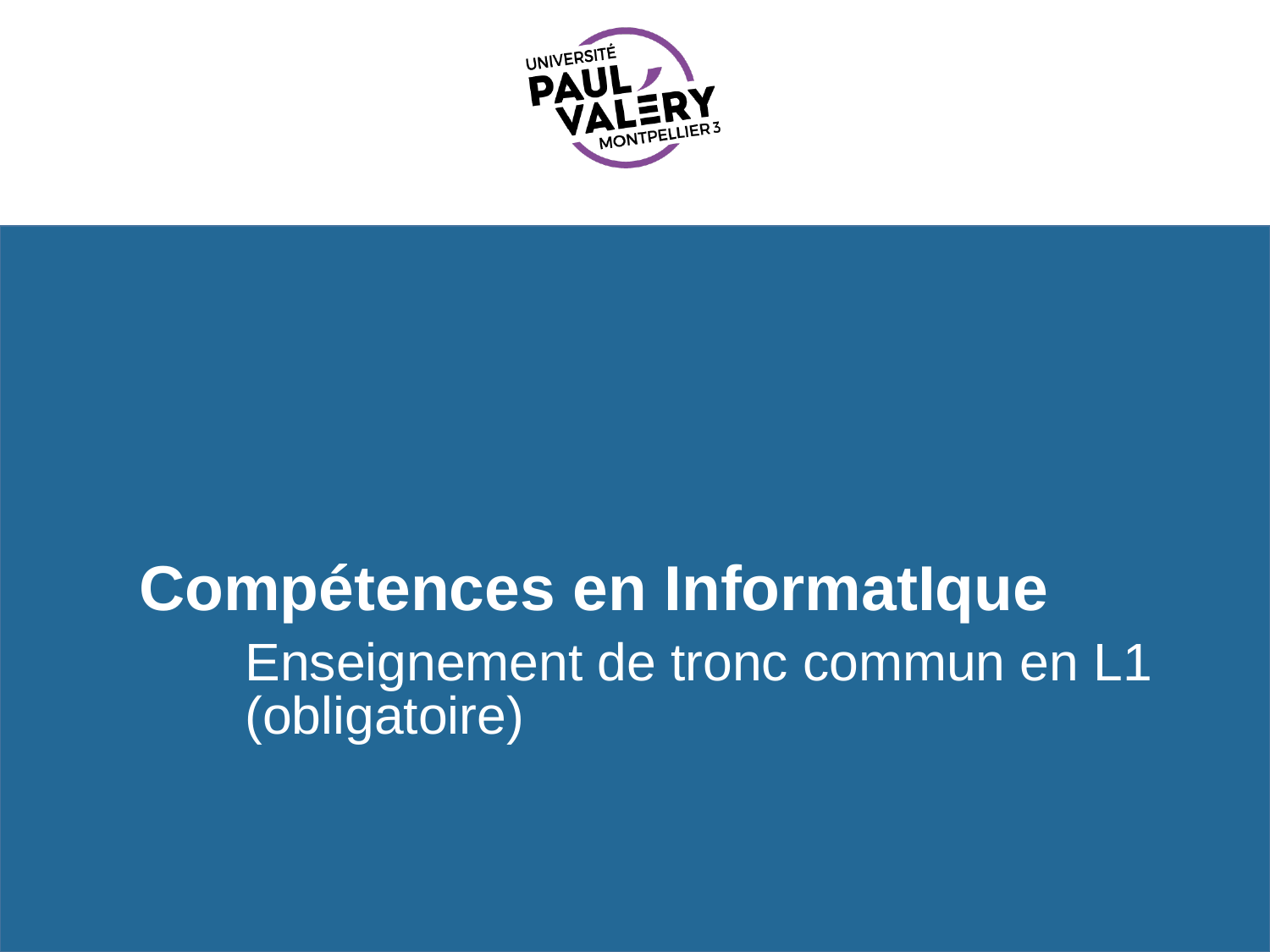

# Compétences en InformatIque
Enseignement de tronc commun en L1 (obligatoire)